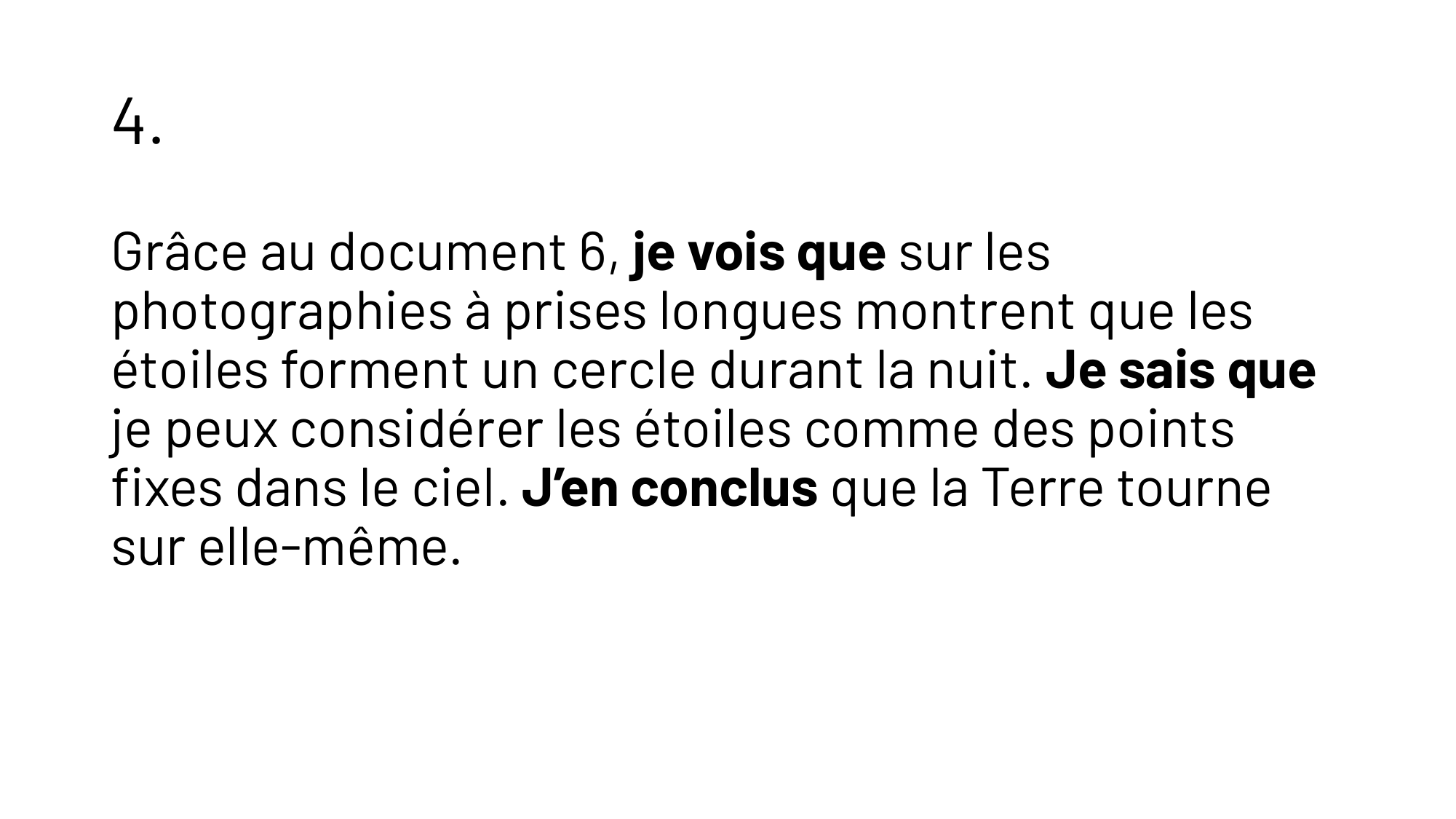

# 4.
Grâce au document 6, je vois que sur les photographies à prises longues montrent que les étoiles forment un cercle durant la nuit. Je sais que je peux considérer les étoiles comme des points fixes dans le ciel. J’en conclus que la Terre tourne sur elle-même.